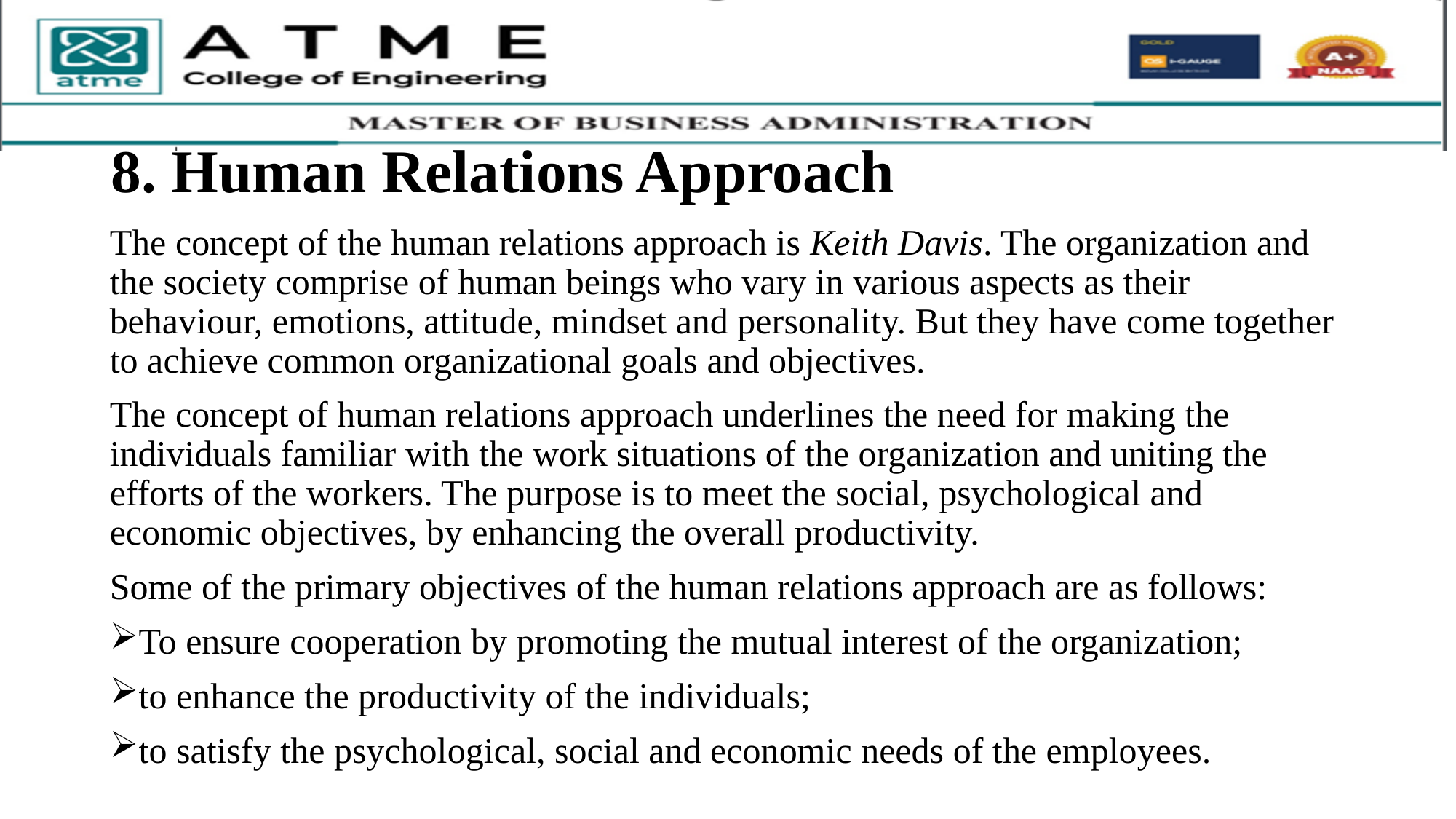

# 8. Human Relations Approach
The concept of the human relations approach is Keith Davis. The organization and the society comprise of human beings who vary in various aspects as their behaviour, emotions, attitude, mindset and personality. But they have come together to achieve common organizational goals and objectives.
The concept of human relations approach underlines the need for making the individuals familiar with the work situations of the organization and uniting the efforts of the workers. The purpose is to meet the social, psychological and economic objectives, by enhancing the overall productivity.
Some of the primary objectives of the human relations approach are as follows:
To ensure cooperation by promoting the mutual interest of the organization;
to enhance the productivity of the individuals;
to satisfy the psychological, social and economic needs of the employees.